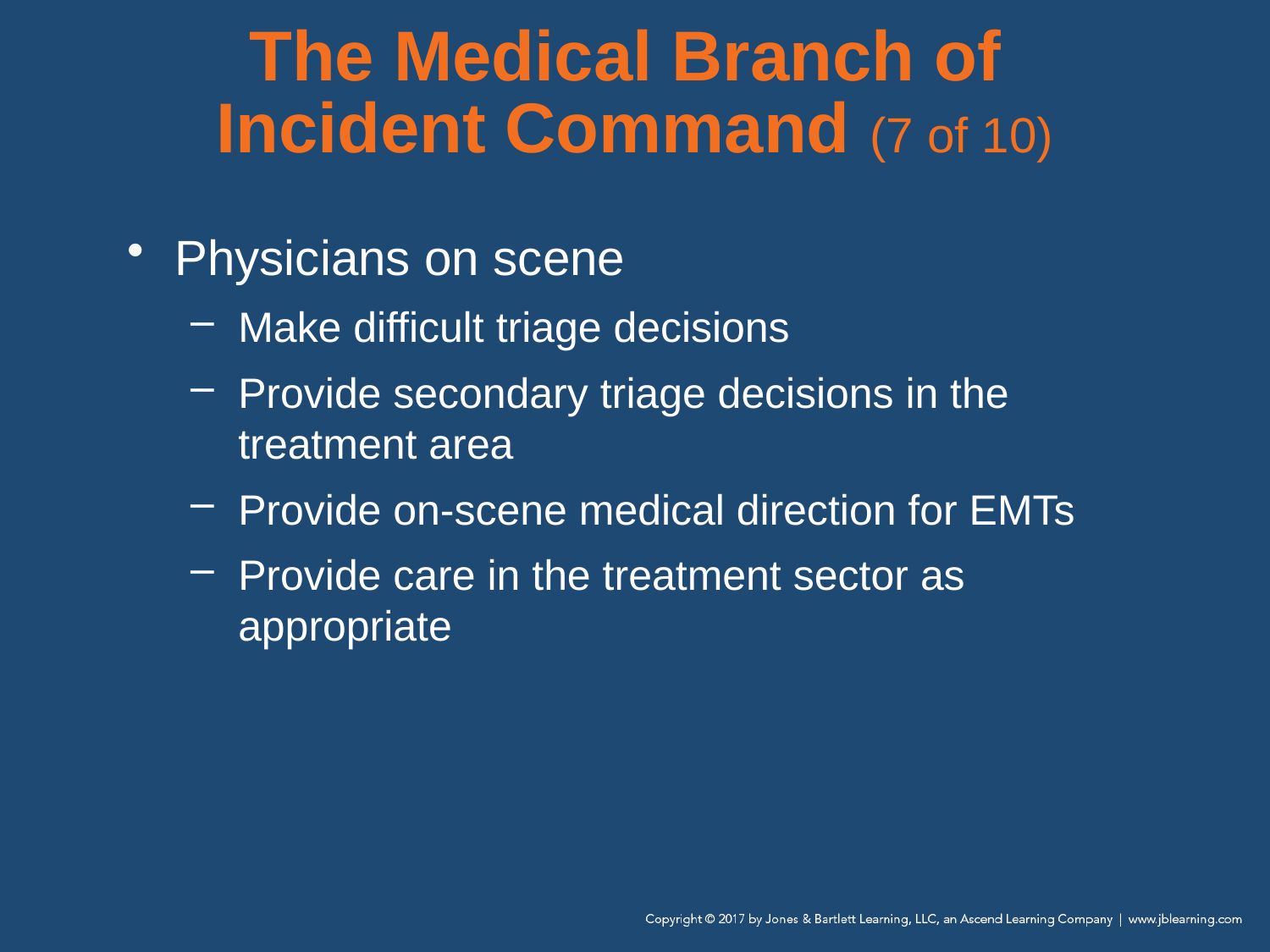

# The Medical Branch of Incident Command (7 of 10)
Physicians on scene
Make difficult triage decisions
Provide secondary triage decisions in the treatment area
Provide on-scene medical direction for EMTs
Provide care in the treatment sector as appropriate